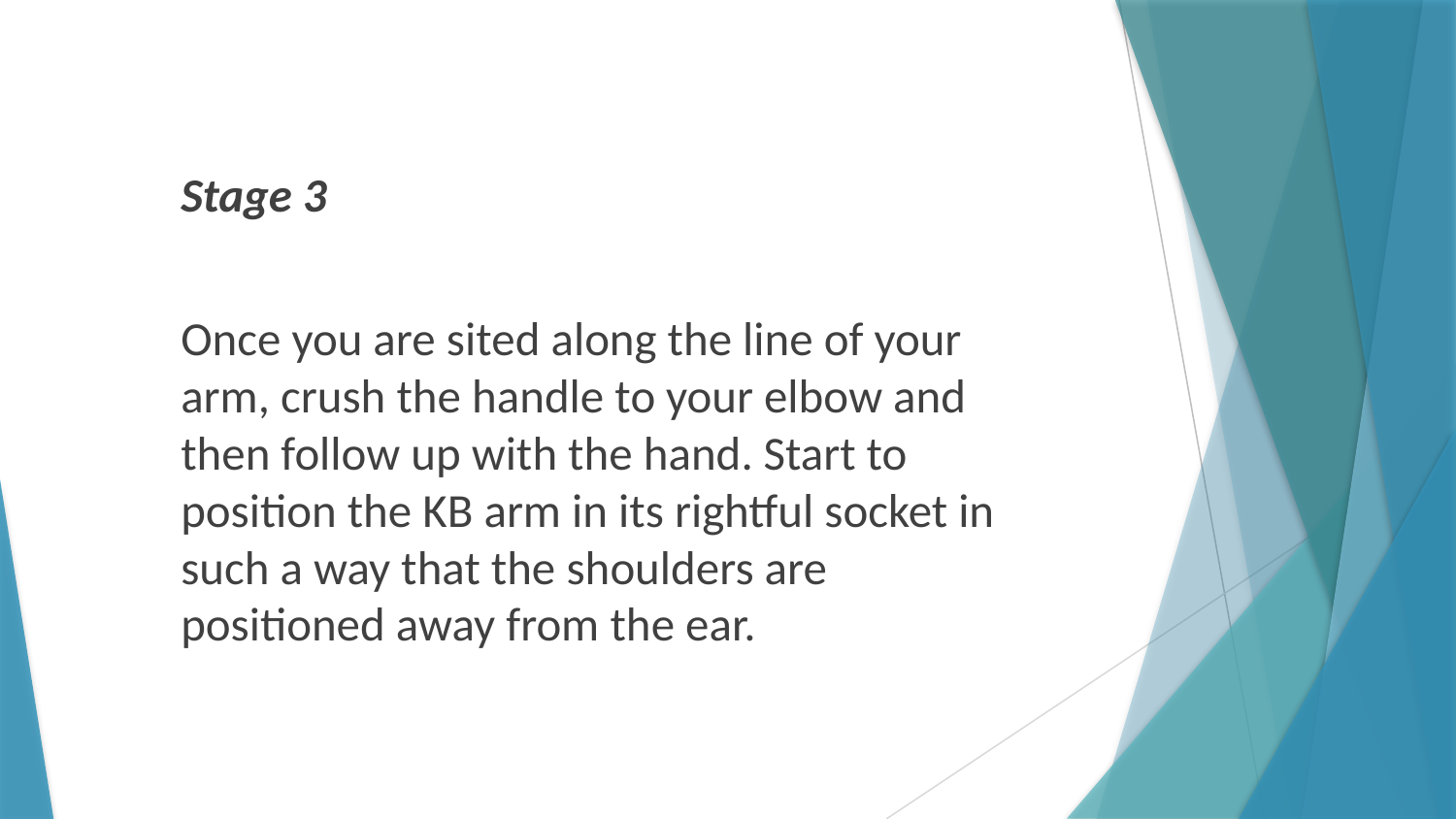

Stage 3

Once you are sited along the line of your arm, crush the handle to your elbow and then follow up with the hand. Start to position the KB arm in its rightful socket in such a way that the shoulders are positioned away from the ear.